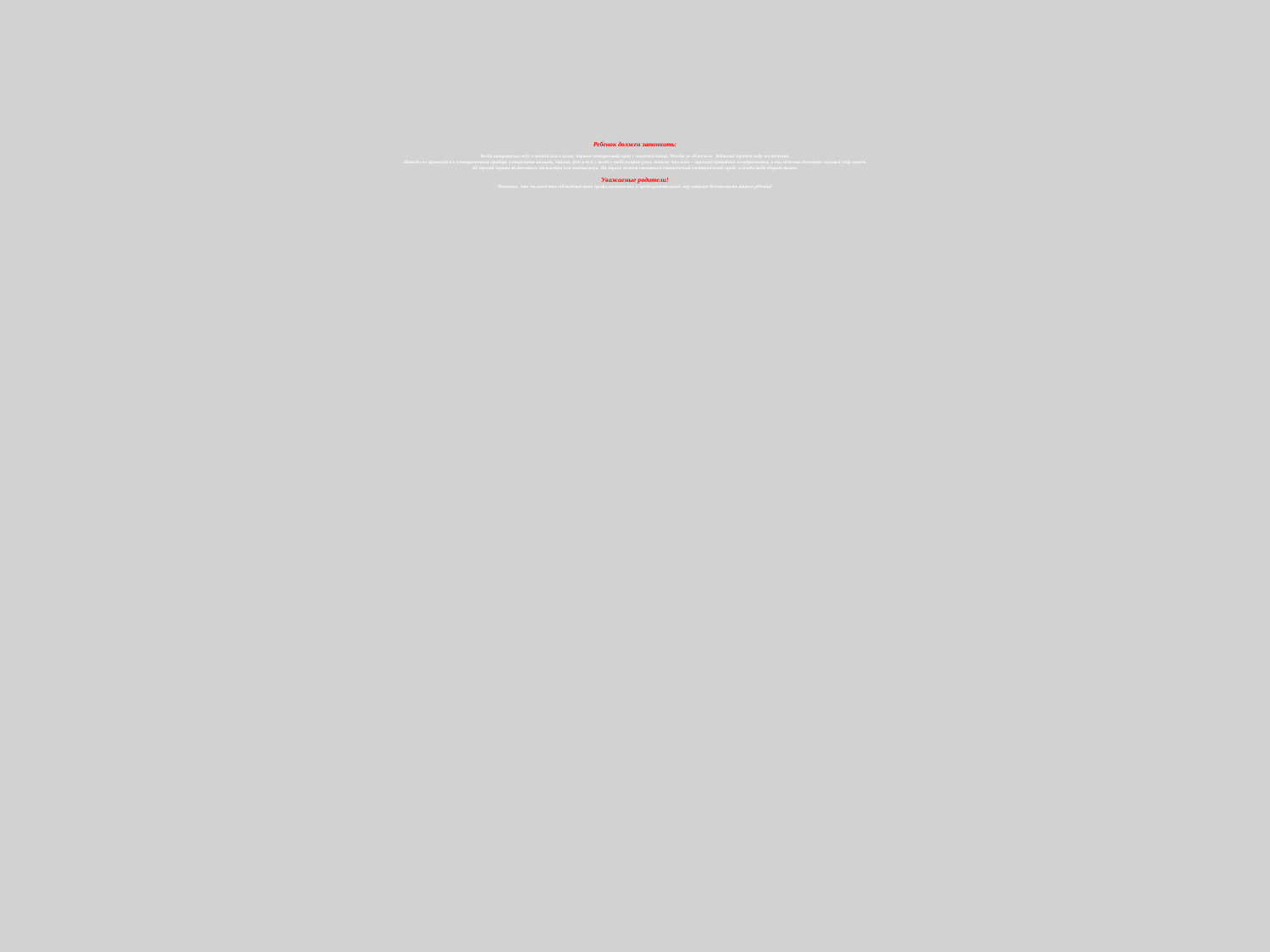

Ребенок должен запомнить:
Когда открываешь воду в ванной или в кухне, первым отворачивай кран с холодной водой. Чтобы не обжечься,  добавляй горячую воду постепенно.
Никогда не прикасайся к электрическому прибору (стиральная машина, чайник, фен и т.д.), когда у тебя мокрые руки, потому что вода – хороший проводник электричества, и ты можешь получить сильный удар током.
Не трогай экраны включенного телевизора или компьютера. На экране может скопиться статический электрический заряд, и тогда тебя ударит током.
Уважаемые родители!
Помните, что от качества соблюдения вами профилактических и предохранительных мер зависит безопасность вашего ребенка!